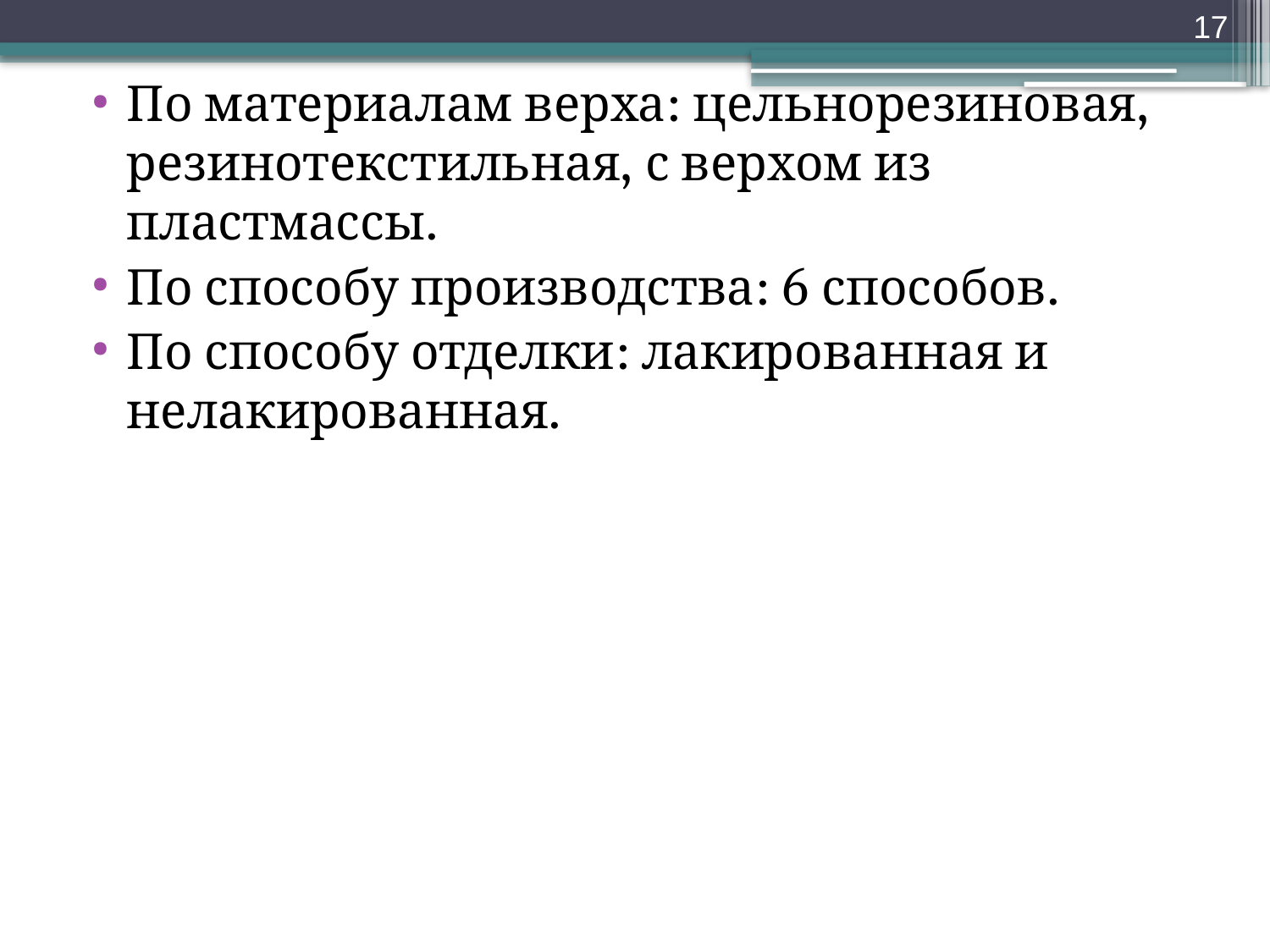

17
По материалам верха: цельнорезиновая, резинотекстильная, с верхом из пластмассы.
По способу производства: 6 способов.
По способу отделки: лакированная и нелакированная.